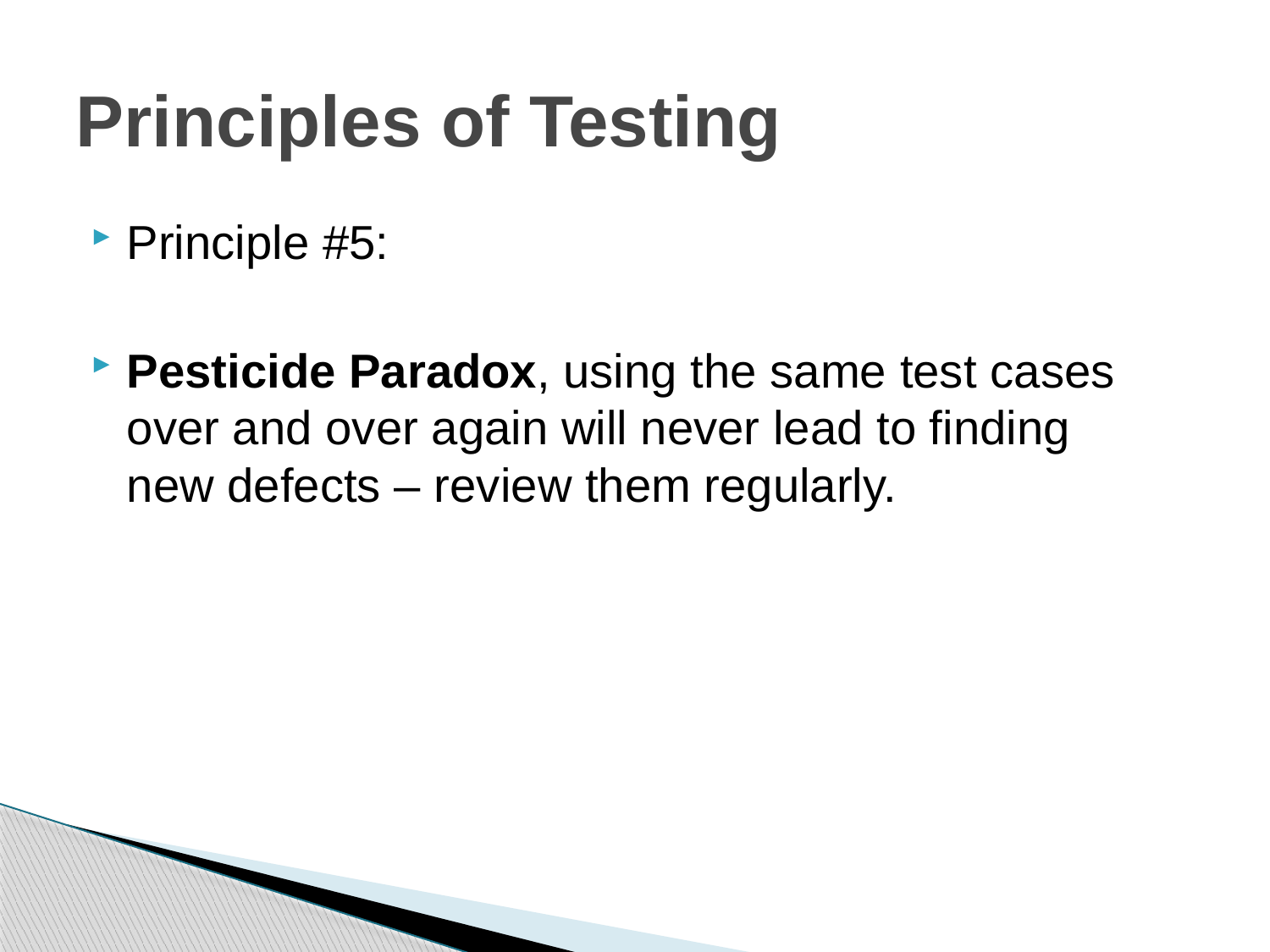

# Principles of Testing
Principle #5:

Pesticide Paradox, using the same test cases over and over again will never lead to finding new defects – review them regularly.